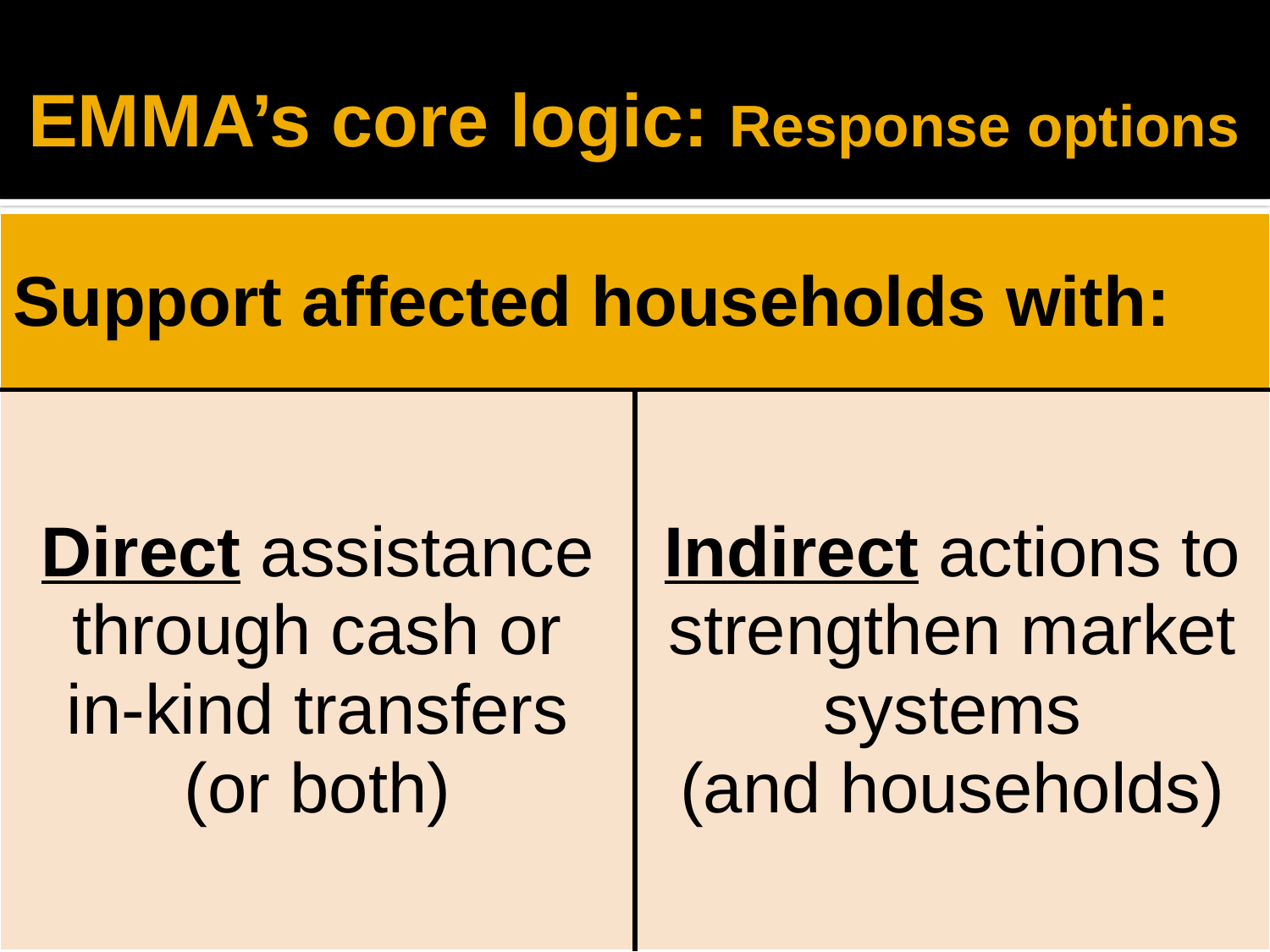

# EMMA’s core logic: Response options
| Support affected households with: |  |
| --- | --- |
| Direct assistance through cash or in-kind transfers (or both) | Indirect actions to strengthen market systems (and households) |